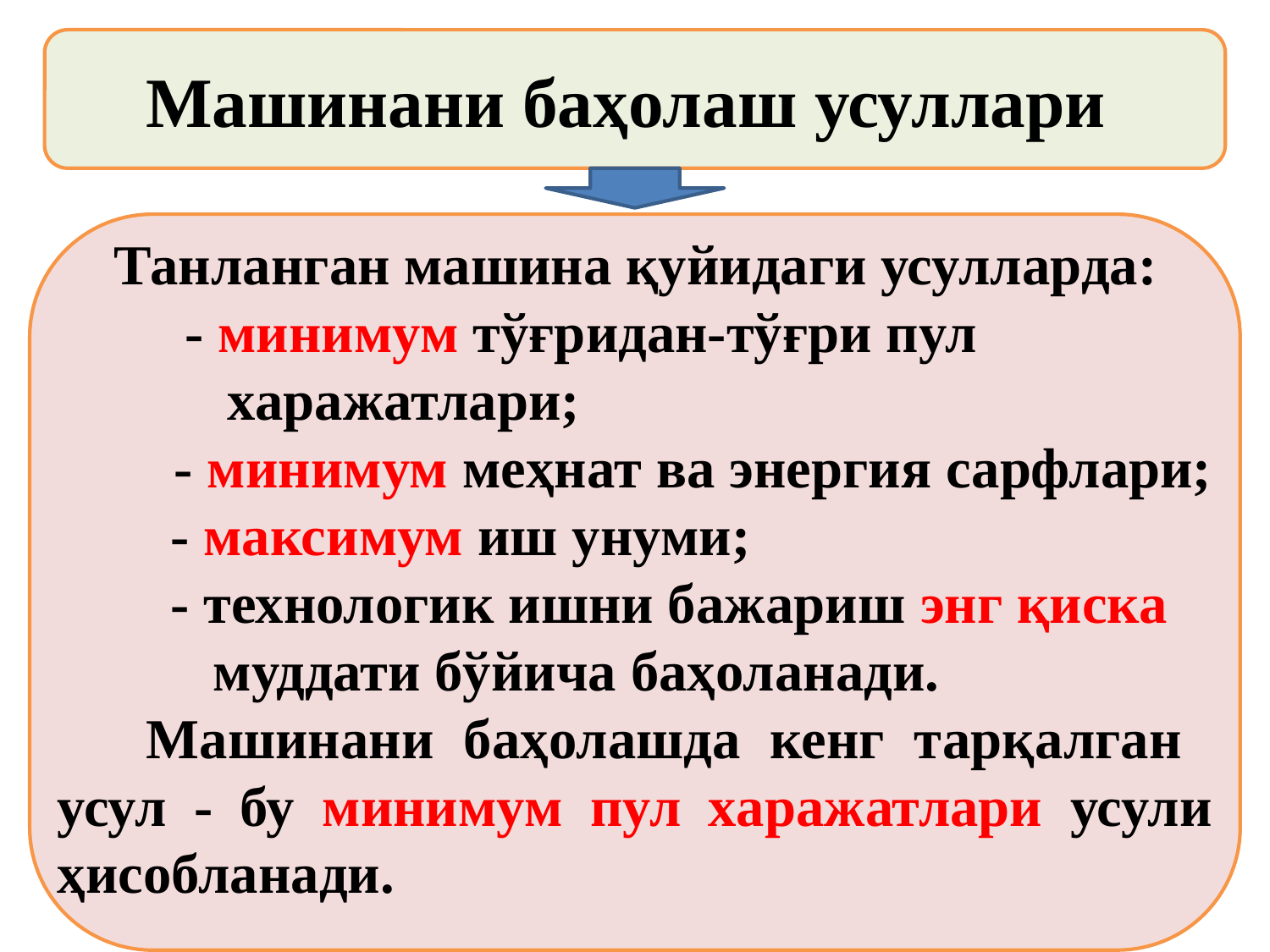

Машинани баҳолаш усуллари

    Танланган машина қуйидаги усулларда:
         - минимум тўғридан-тўғри пул
            харажатлари;
        - минимум меҳнат ва энергия сарфлари;
        - максимум иш унуми;
        - технологик ишни бажариш энг қиска
           муддати бўйича баҳоланади.
   Машинани баҳолашда кенг тарқалган  усул - бу минимум пул харажатлари усули ҳисобланади.